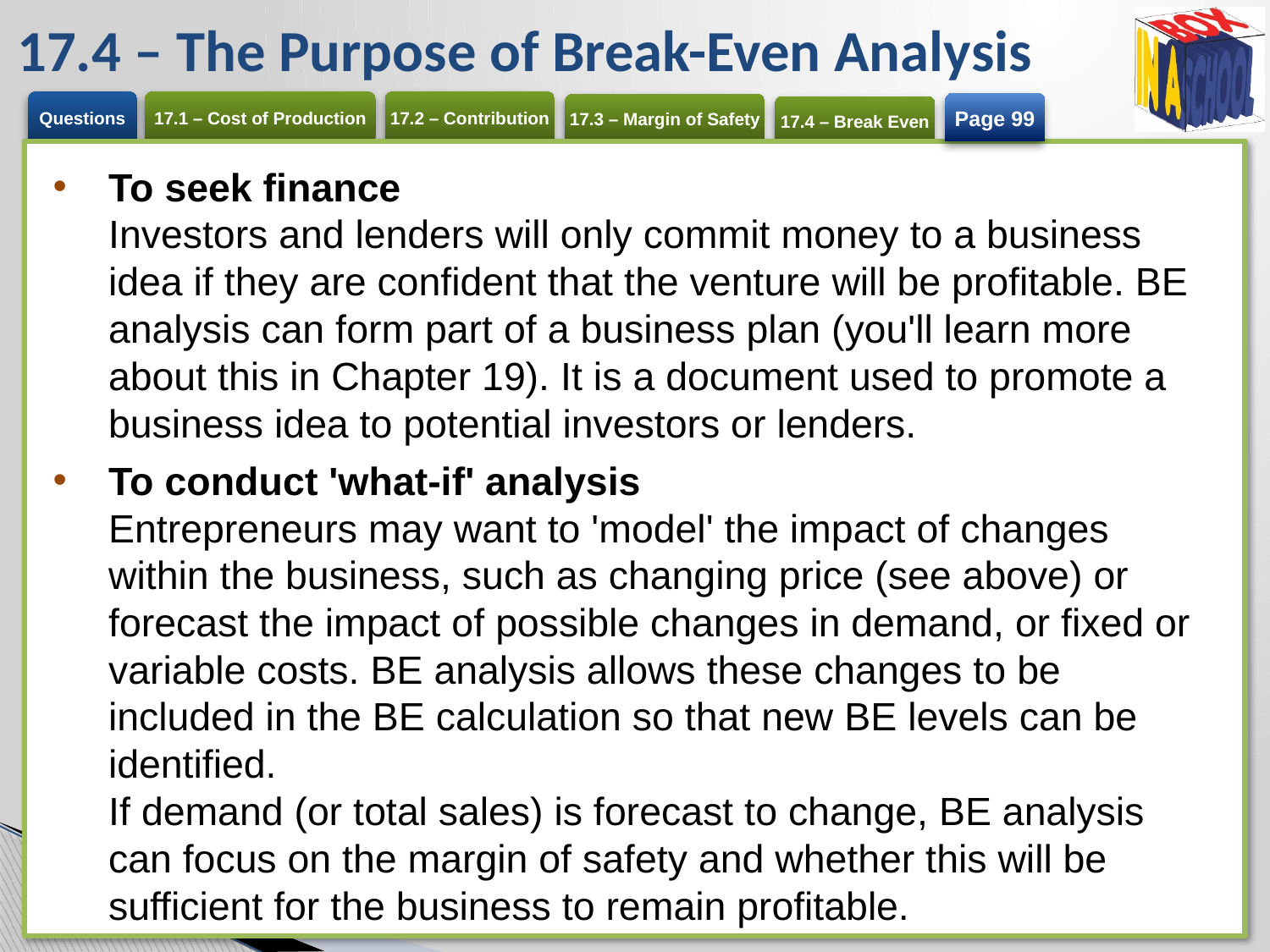

# 17.4 – The Purpose of Break-Even Analysis
Page 99
To seek finance
Investors and lenders will only commit money to a business idea if they are confident that the venture will be profitable. BE analysis can form part of a business plan (you'll learn more about this in Chapter 19). It is a document used to promote a business idea to potential investors or lenders.
To conduct 'what-if' analysis
Entrepreneurs may want to 'model' the impact of changes within the business, such as changing price (see above) or forecast the impact of possible changes in demand, or fixed or variable costs. BE analysis allows these changes to be included in the BE calculation so that new BE levels can be identified.
If demand (or total sales) is forecast to change, BE analysis can focus on the margin of safety and whether this will be sufficient for the business to remain profitable.